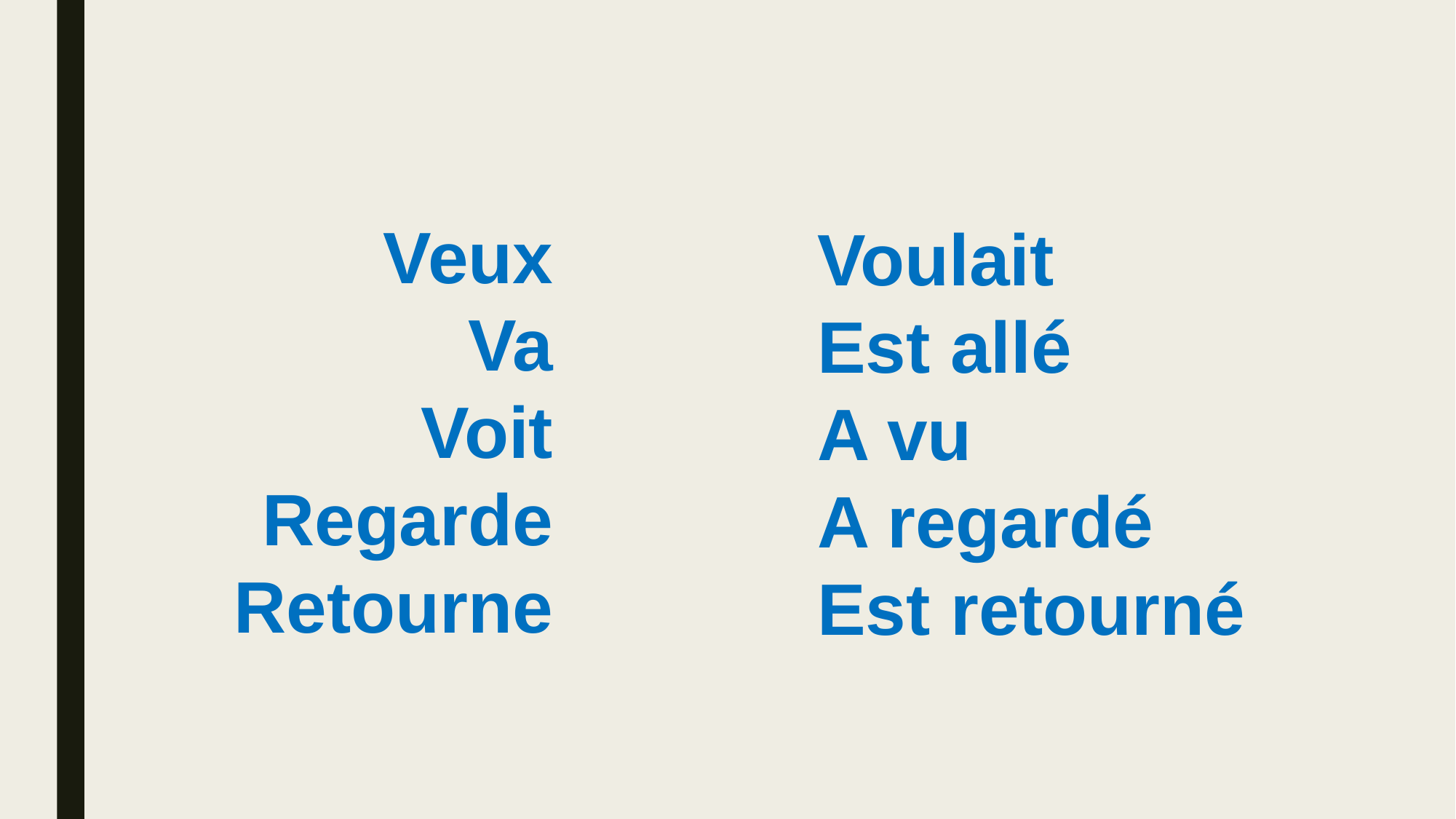

Veux
Va
Voit
Regarde
Retourne
Voulait
Est allé
A vu
A regardé
Est retourné